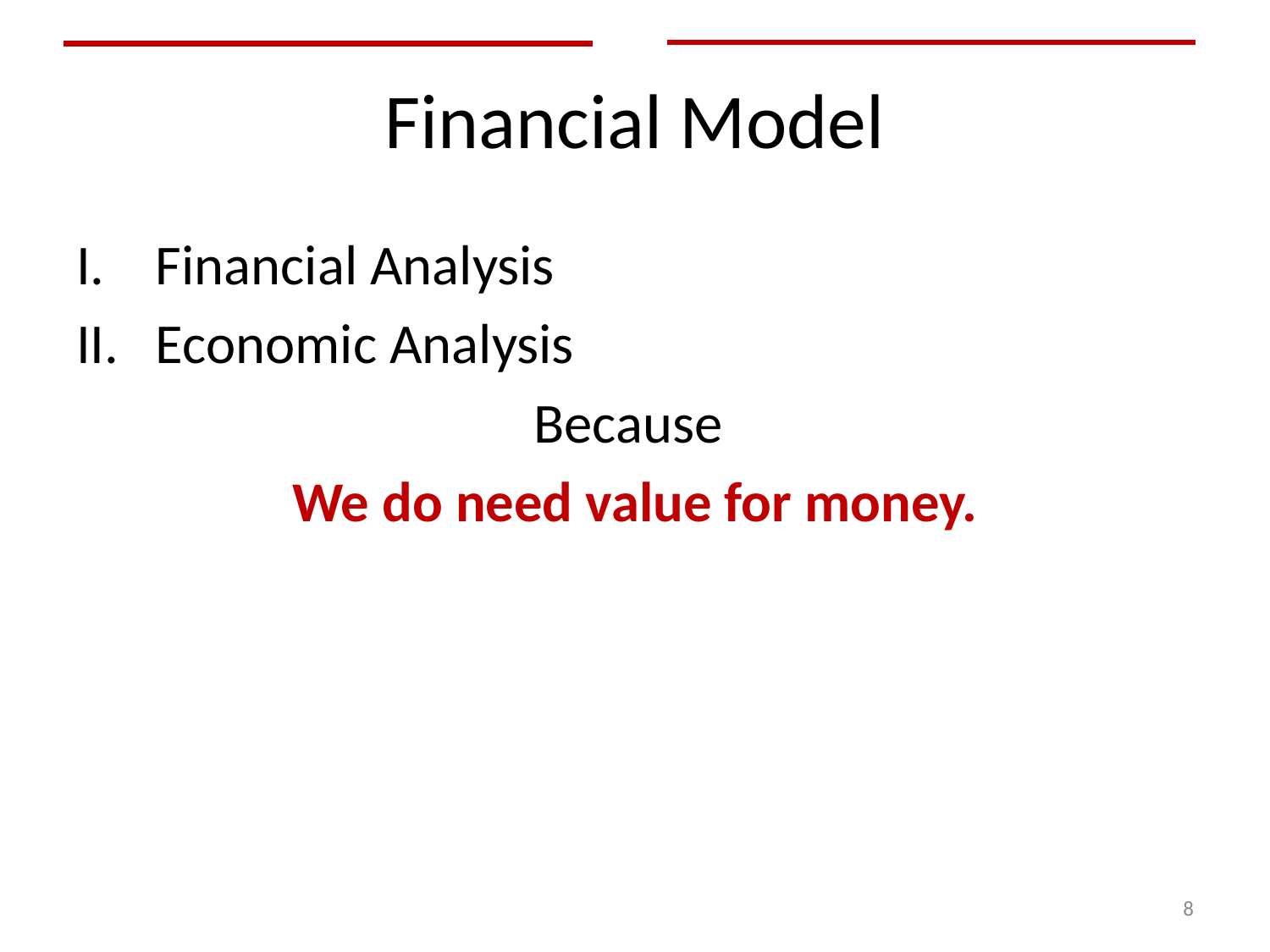

# Financial Model
Financial Analysis
Economic Analysis
Because
We do need value for money.
8